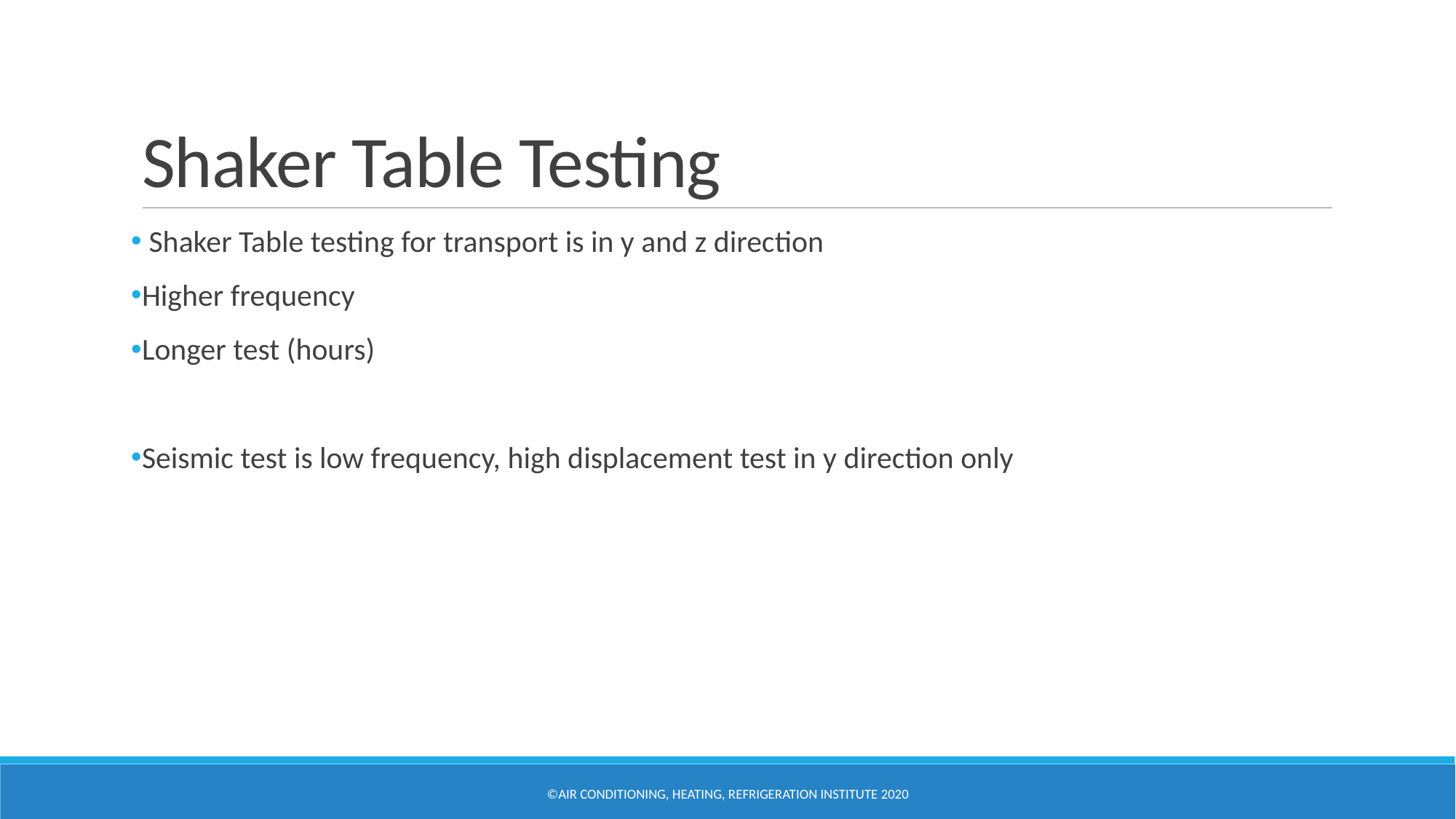

# Shaker Table Testing
 Shaker Table testing for transport is in y and z direction
Higher frequency
Longer test (hours)

Seismic test is low frequency, high displacement test in y direction only

©Air Conditioning, Heating, Refrigeration Institute 2020